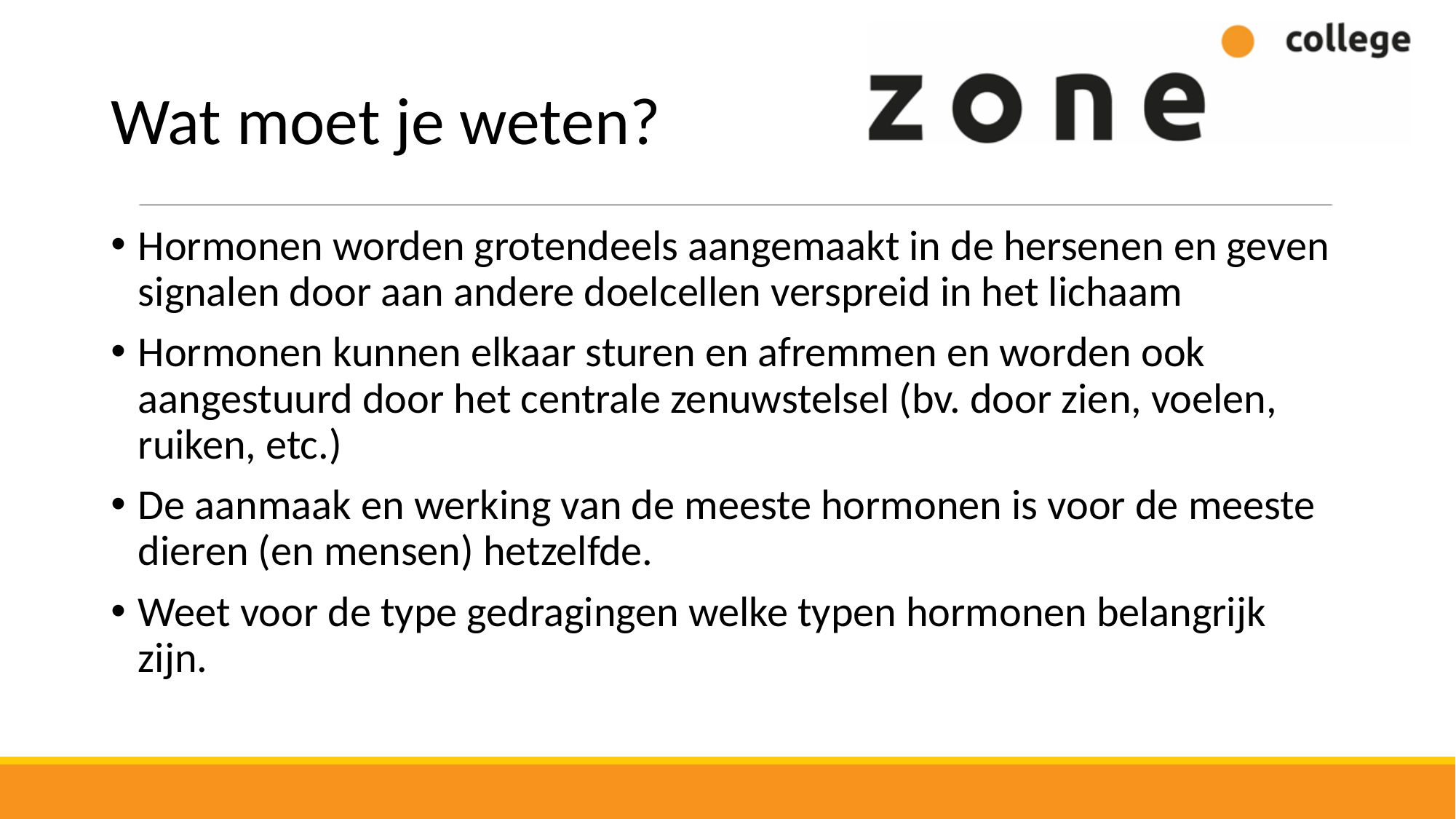

# Wat moet je weten?
Hormonen worden grotendeels aangemaakt in de hersenen en geven signalen door aan andere doelcellen verspreid in het lichaam
Hormonen kunnen elkaar sturen en afremmen en worden ook aangestuurd door het centrale zenuwstelsel (bv. door zien, voelen, ruiken, etc.)
De aanmaak en werking van de meeste hormonen is voor de meeste dieren (en mensen) hetzelfde.
Weet voor de type gedragingen welke typen hormonen belangrijk zijn.